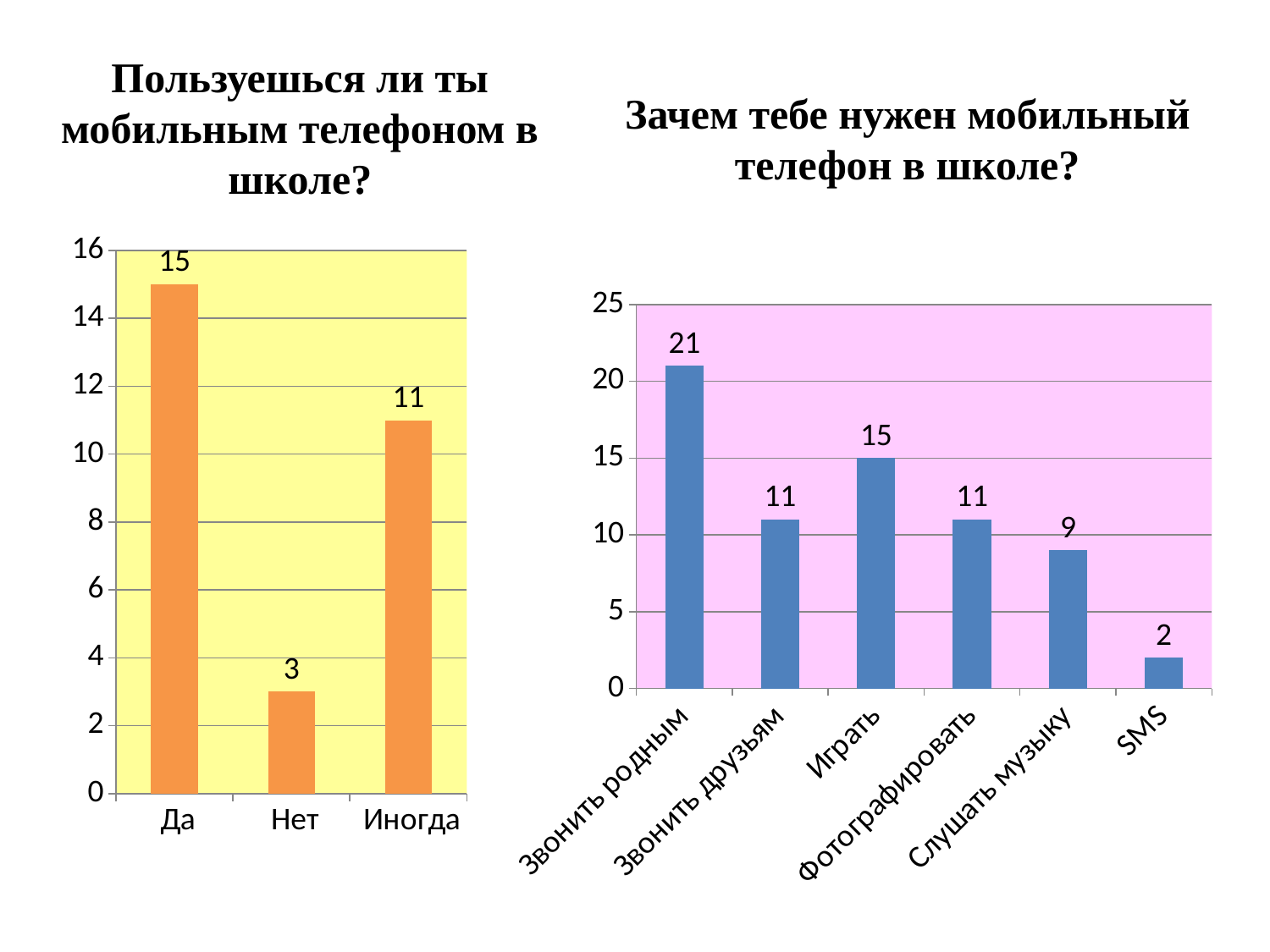

# Пользуешься ли ты мобильным телефоном в школе?
Зачем тебе нужен мобильный телефон в школе?

### Chart

| Category | Ряд 1 |
|---|---|
|  Да | 15.0 |
|  Нет | 3.0 |
|  Иногда | 11.0 |

### Chart

| Category | Ряд 1 |
|---|---|
|  Звонить родным | 21.0 |
| Звонить друзьям | 11.0 |
| Играть | 15.0 |
| Фотографировать | 11.0 |
| Слушать музыку | 9.0 |
| SMS | 2.0 |